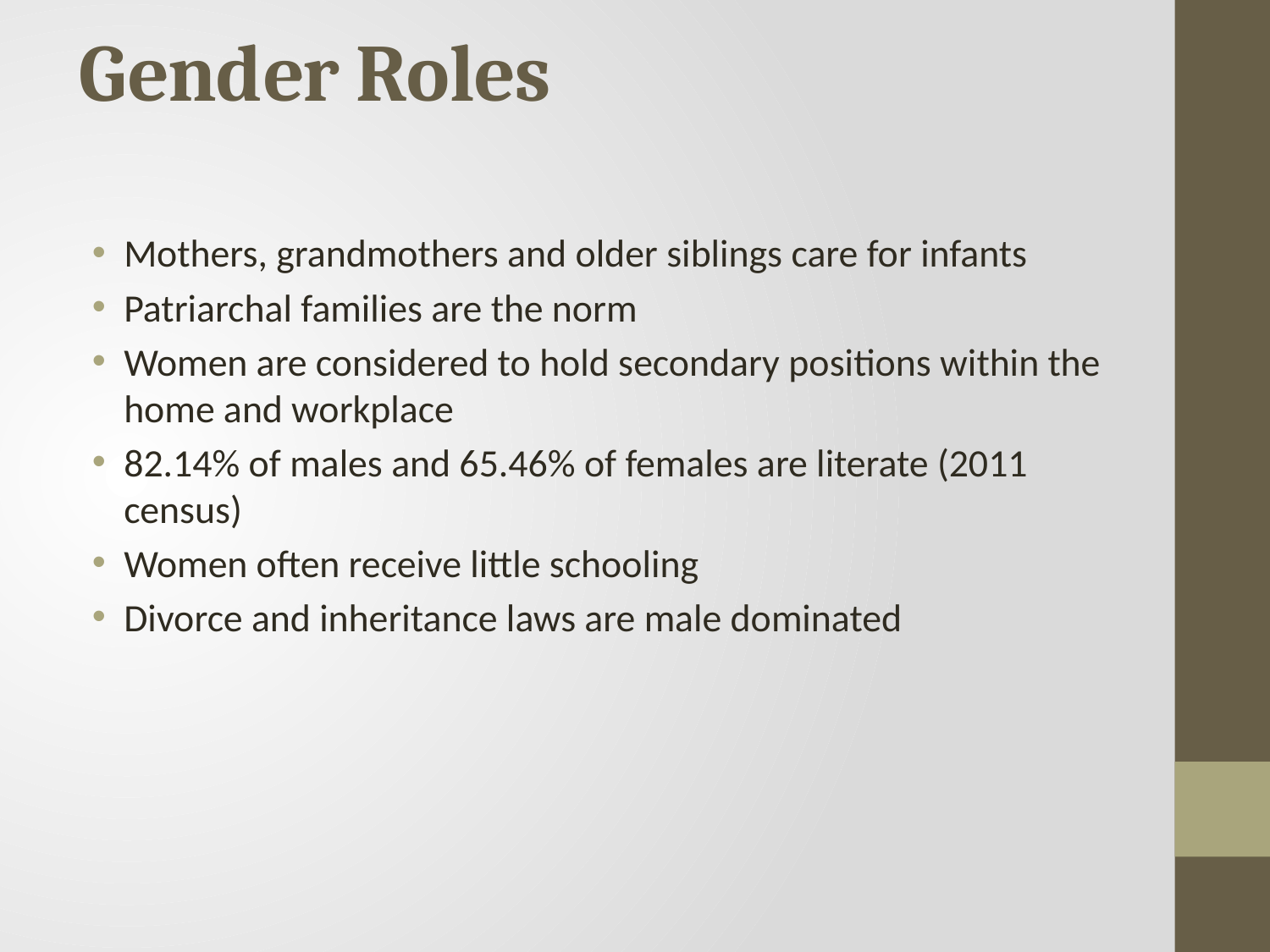

# Gender Roles
Mothers, grandmothers and older siblings care for infants
Patriarchal families are the norm
Women are considered to hold secondary positions within the home and workplace
82.14% of males and 65.46% of females are literate (2011 census)
Women often receive little schooling
Divorce and inheritance laws are male dominated